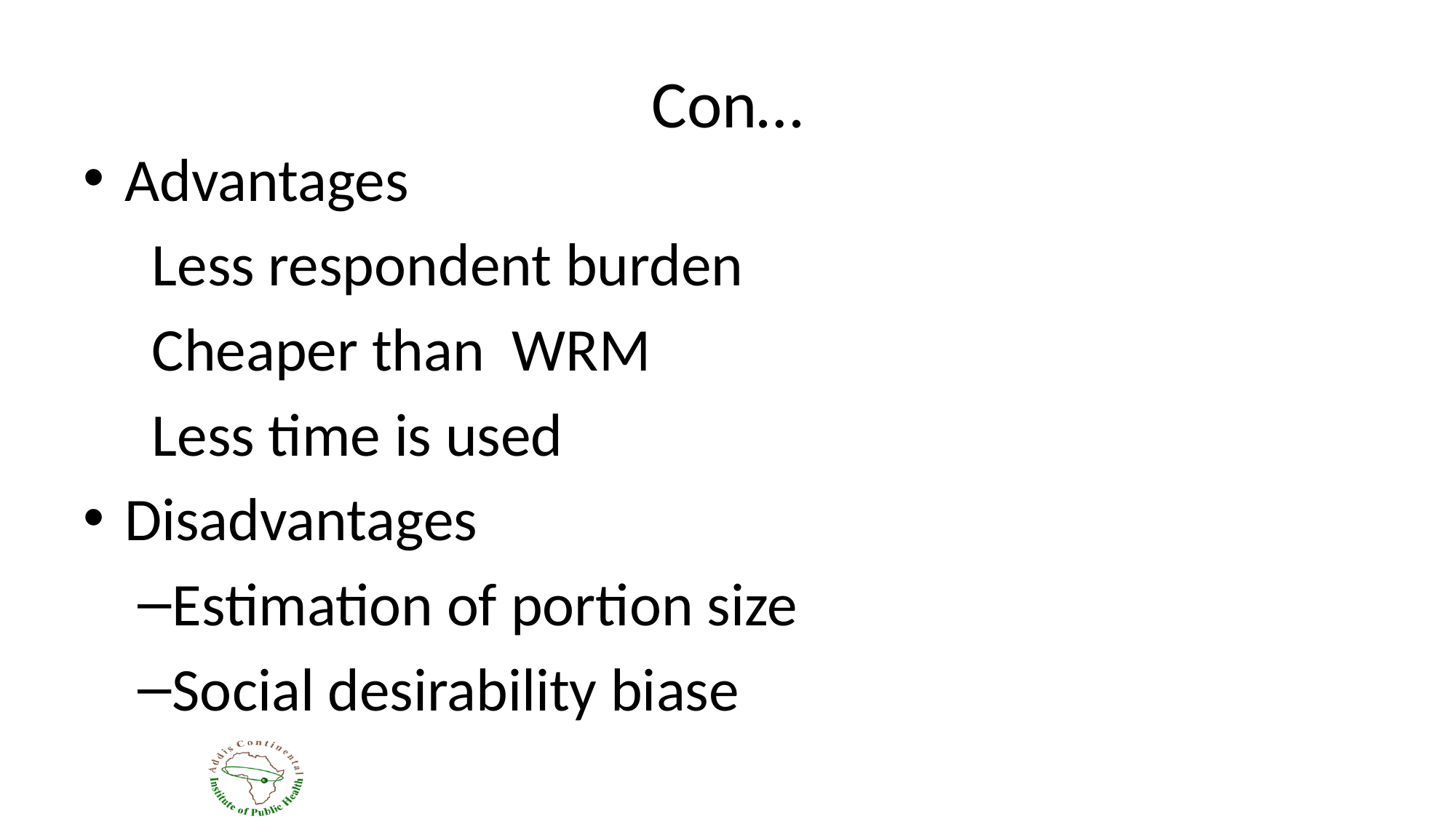

# Con…
Advantages
     Less respondent burden
     Cheaper than  WRM
     Less time is used
Disadvantages
Estimation of portion size
Social desirability biase